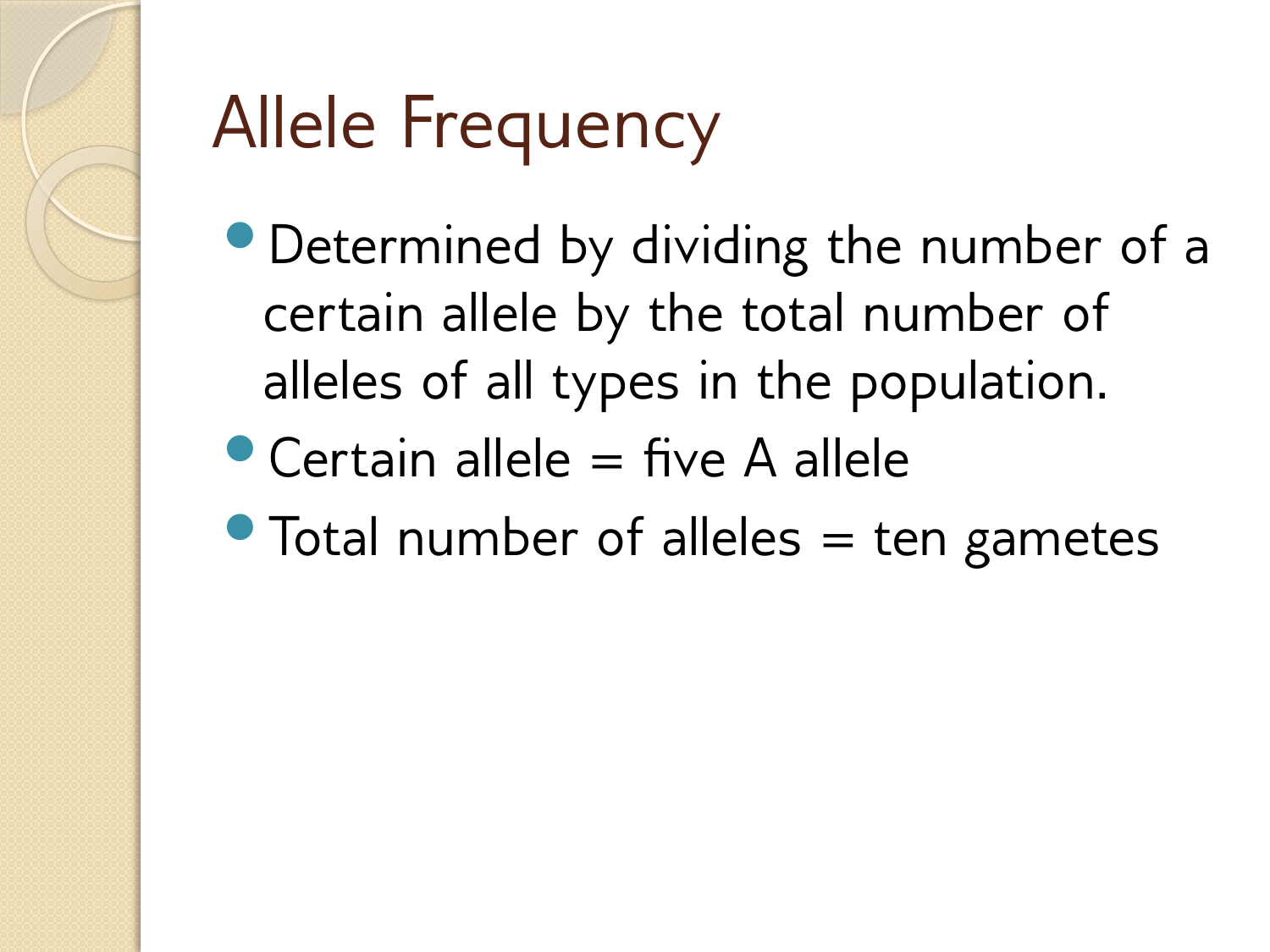

# Allele Frequency
Determined by dividing the number of a certain allele by the total number of alleles of all types in the population.
Certain allele = five A allele
Total number of alleles = ten gametes